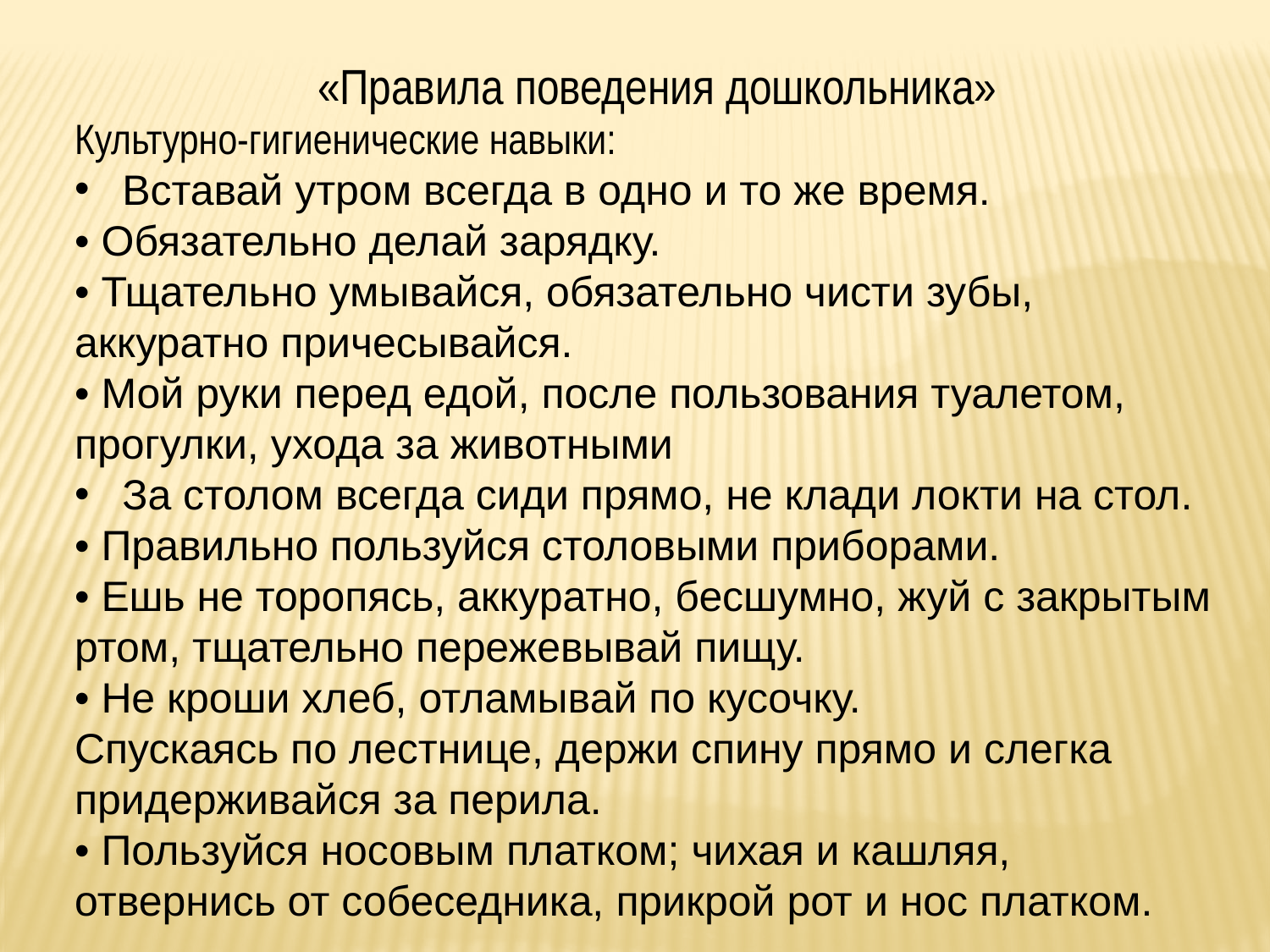

«Правила поведения дошкольника»
Культурно-гигиенические навыки:
Вставай утром всегда в одно и то же время.
• Обязательно делай зарядку.
• Тщательно умывайся, обязательно чисти зубы, аккуратно причесывайся.
• Мой руки перед едой, после пользования туалетом, прогулки, ухода за животными
За столом всегда сиди прямо, не клади локти на стол.
• Правильно пользуйся столовыми приборами.
• Ешь не торопясь, аккуратно, бесшумно, жуй с закрытым ртом, тщательно пережевывай пищу.
• Не кроши хлеб, отламывай по кусочку.
Спускаясь по лестнице, держи спину прямо и слегка придерживайся за перила.
• Пользуйся носовым платком; чихая и кашляя, отвернись от собеседника, прикрой рот и нос платком.